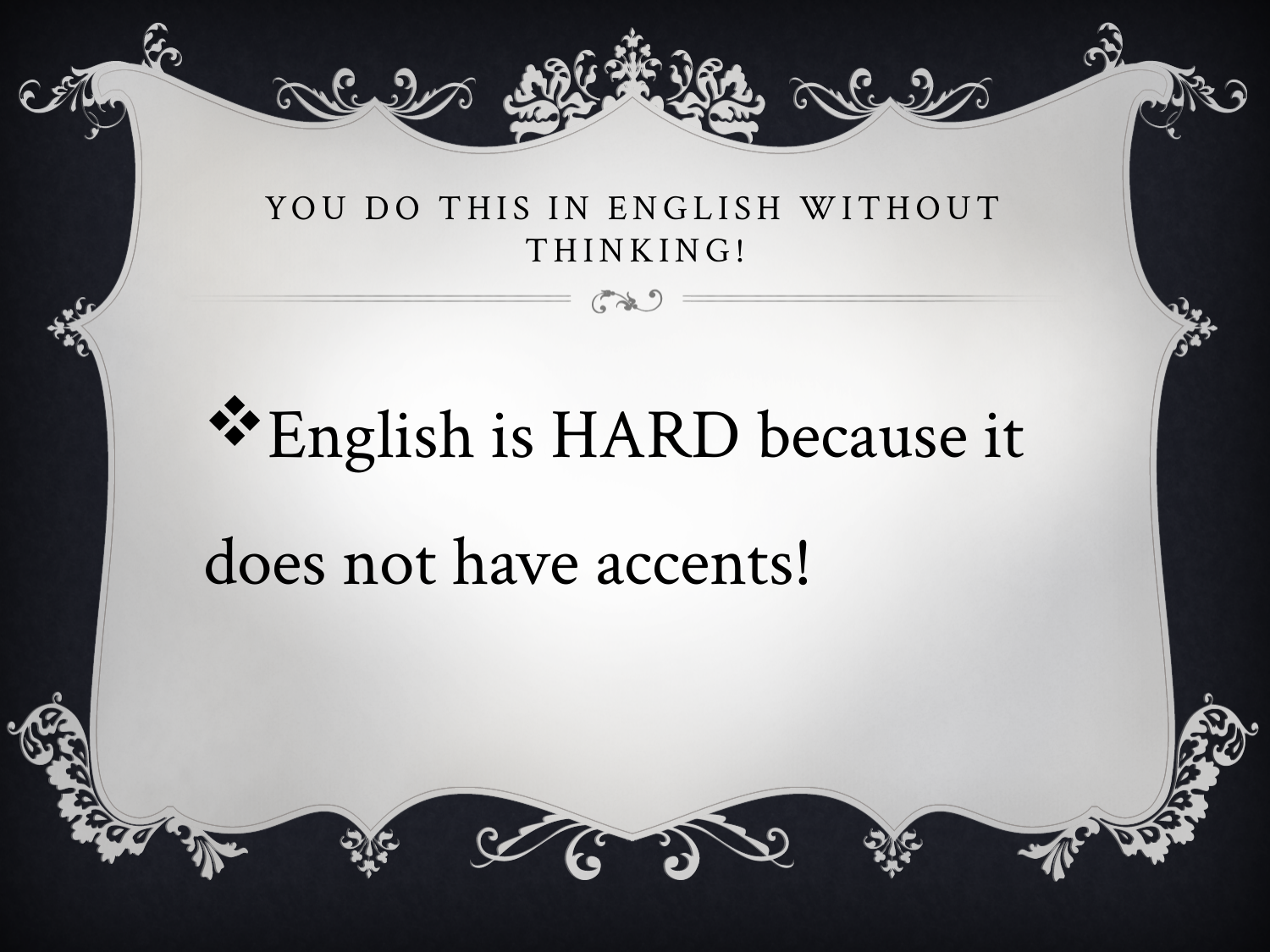

# You do this in English without thinking!
English is HARD because it does not have accents!